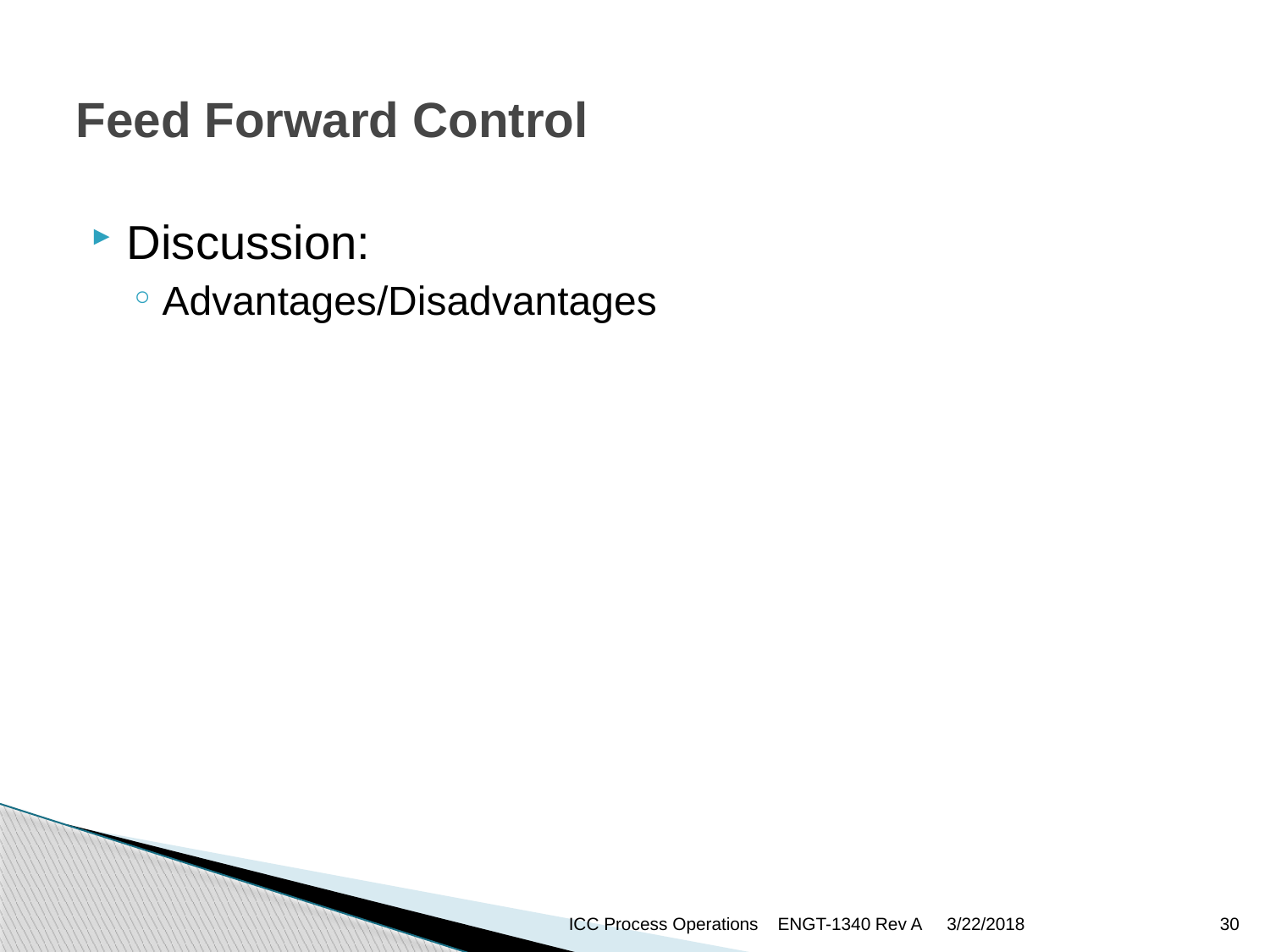

# Feed Forward Control
Discussion:
Advantages/Disadvantages

ICC Process Operations    ENGT-1340 Rev A
3/22/2018
30